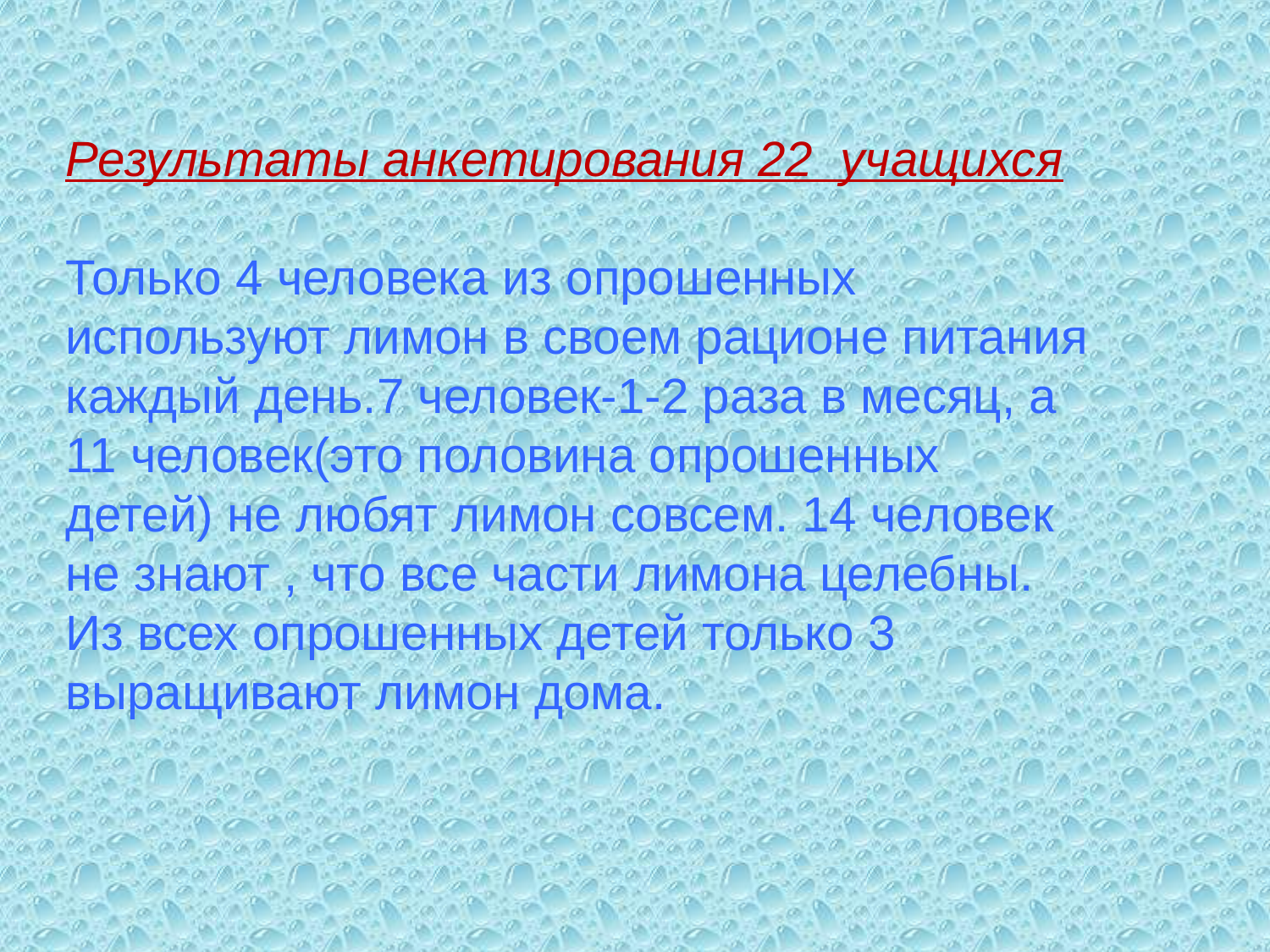

# Результаты анкетирования 22  учащихся Только 4 человека из опрошенных используют лимон в своем рационе питания каждый день.7 человек-1-2 раза в месяц, а 11 человек(это половина опрошенных детей) не любят лимон совсем. 14 человек не знают , что все части лимона целебны. Из всех опрошенных детей только 3 выращивают лимон дома.